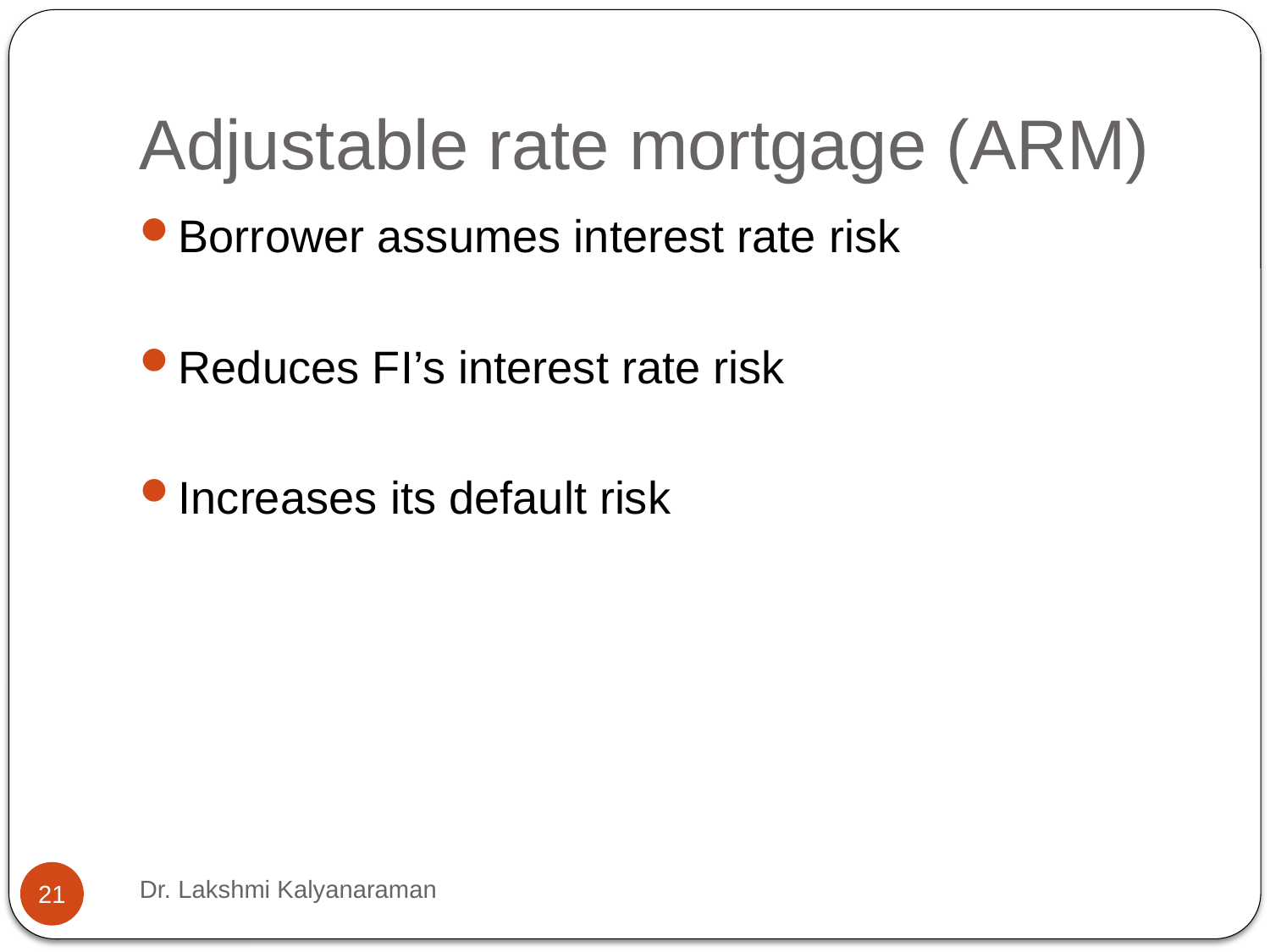

# Adjustable rate mortgage (ARM)
Borrower assumes interest rate risk

Reduces FI’s interest rate risk

Increases its default risk
Dr. Lakshmi Kalyanaraman
21